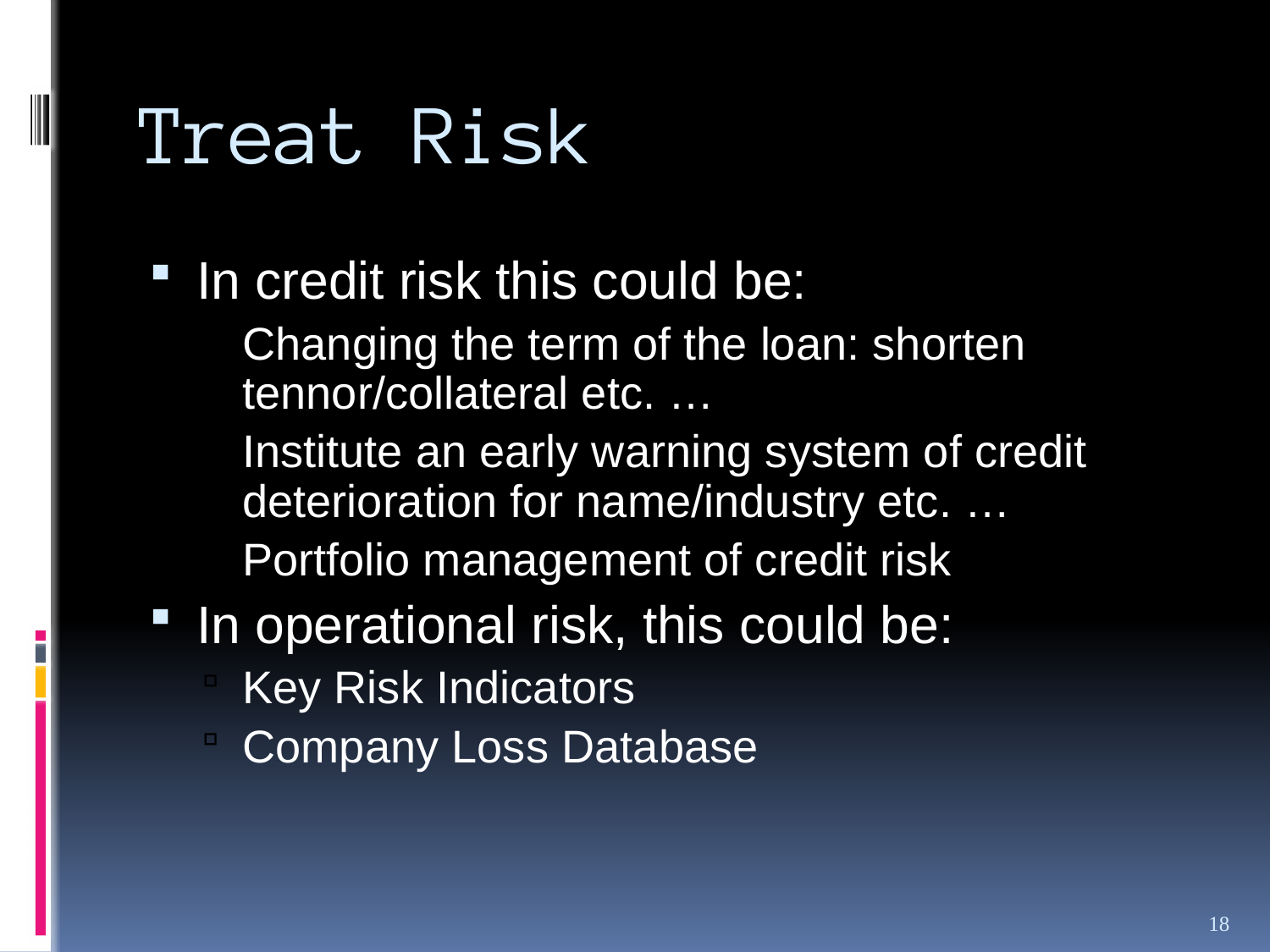

# Treat Risk
In credit risk this could be:
Changing the term of the loan: shorten tennor/collateral etc. …
Institute an early warning system of credit deterioration for name/industry etc. …
Portfolio management of credit risk
In operational risk, this could be:
Key Risk Indicators
Company Loss Database
18